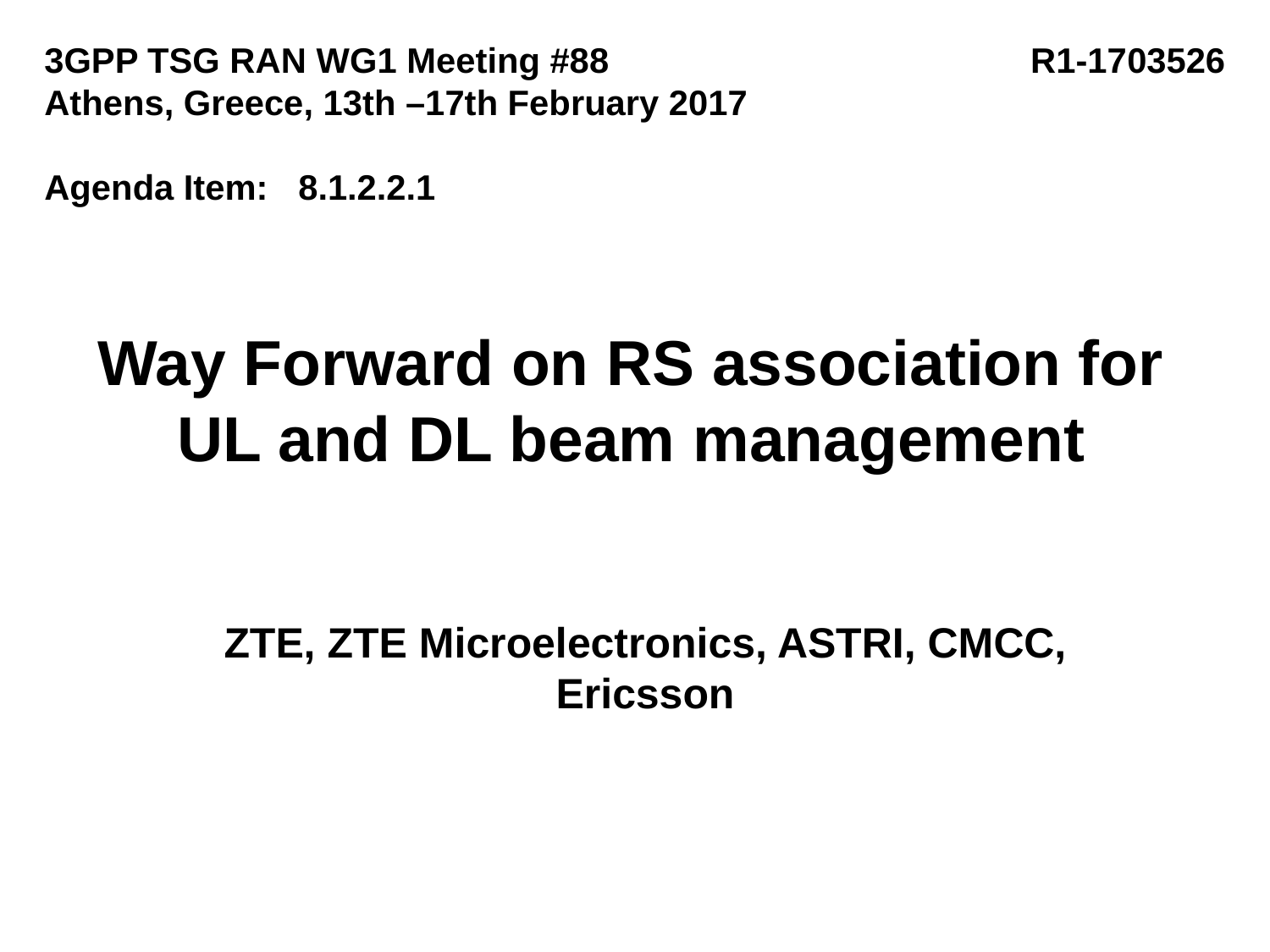

3GPP TSG RAN WG1 Meeting #88          		          R1-1703526
Athens, Greece, 13th –17th February 2017

Agenda Item:	8.1.2.2.1

# Way Forward on RS association for UL and DL beam management
ZTE, ZTE Microelectronics, ASTRI, CMCC, Ericsson